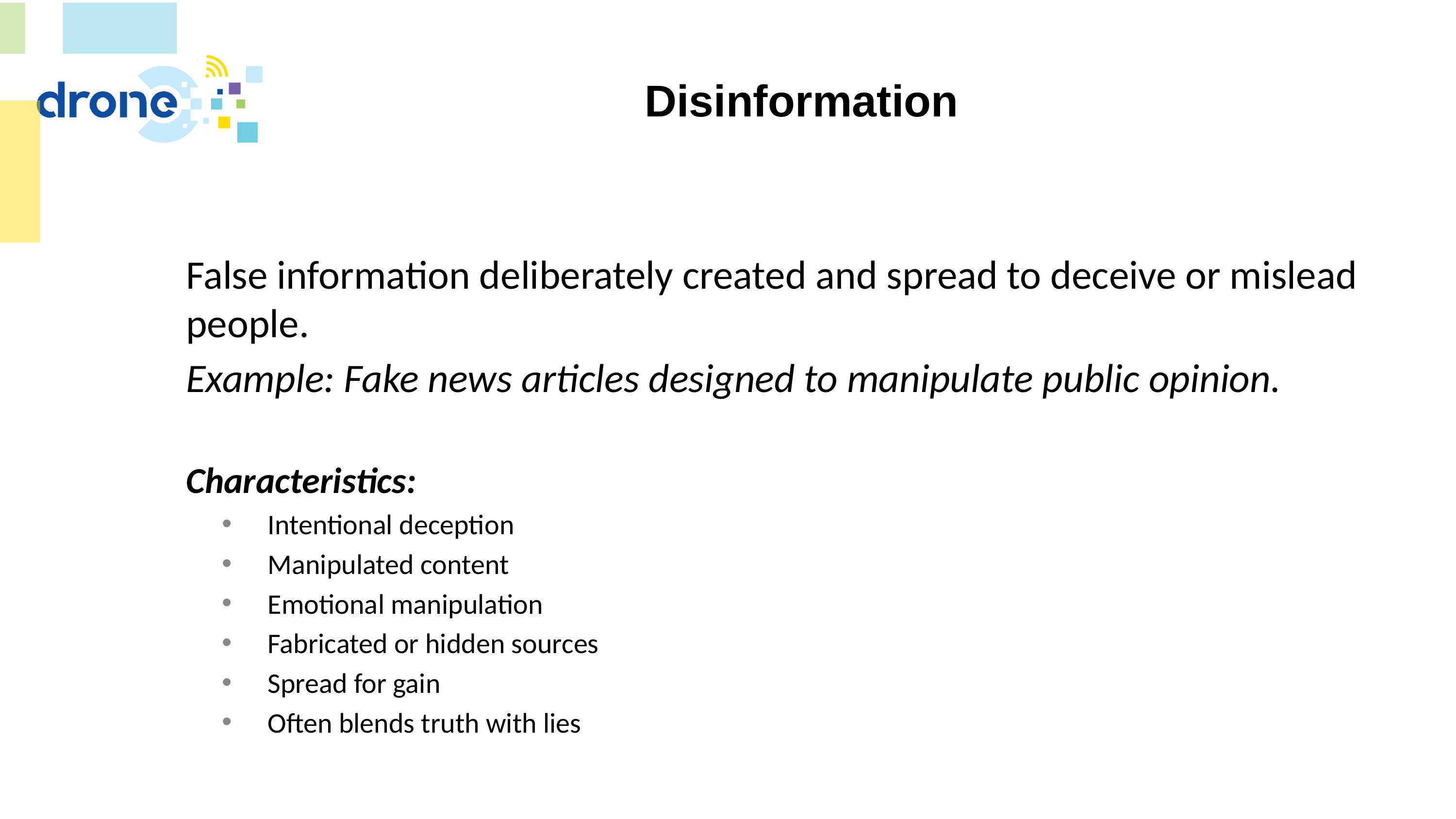

# Disinformation

False information deliberately created and spread to deceive or mislead people.
Example: Fake news articles designed to manipulate public opinion.

Characteristics:
Intentional deception
Manipulated content
Emotional manipulation
Fabricated or hidden sources
Spread for gain
Often blends truth with lies